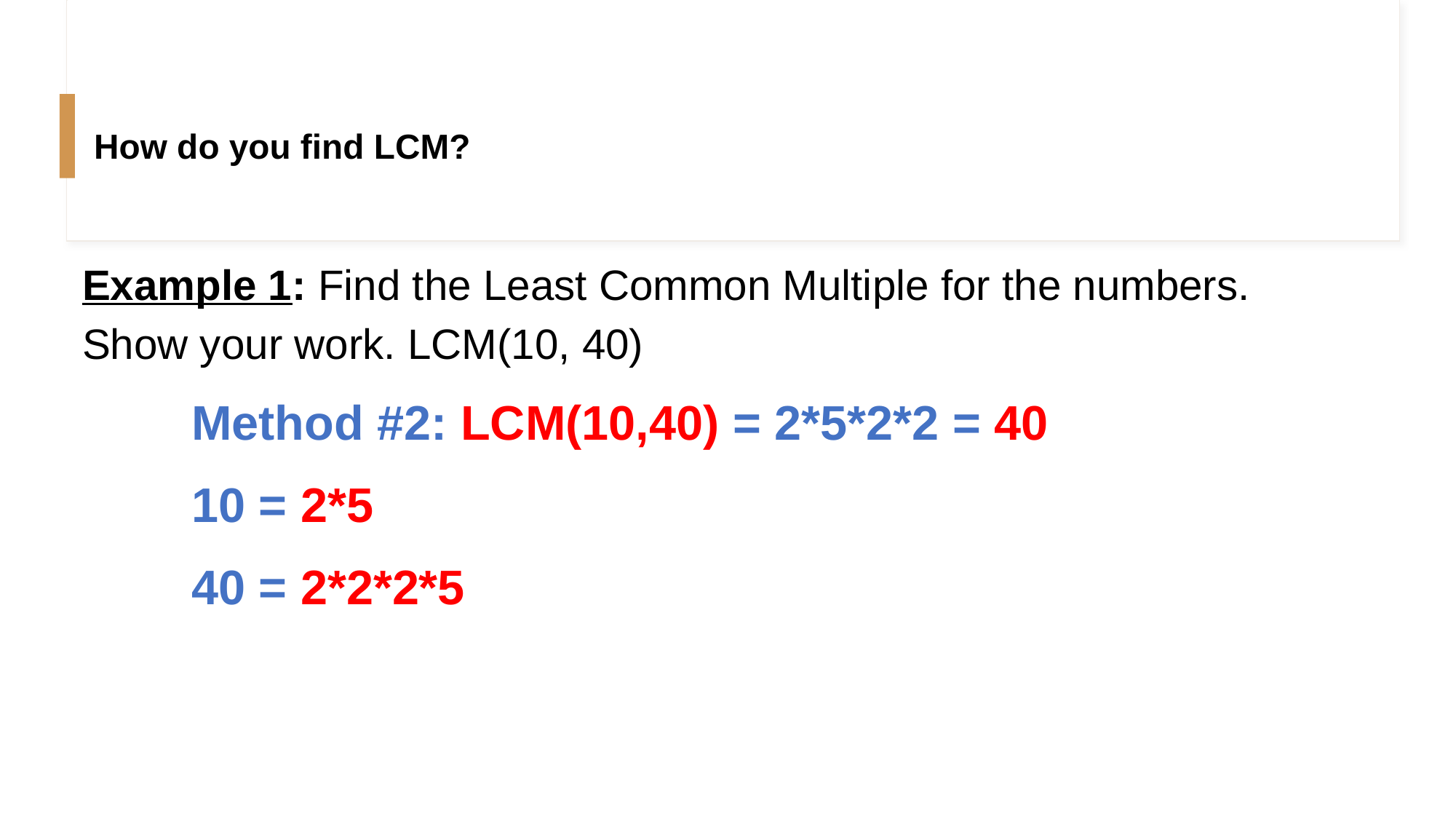

# How do you find LCM?
Example 1: Find the Least Common Multiple for the numbers. Show your work. LCM(10, 40)
	Method #2: LCM(10,40) = 2*5*2*2 = 40
	10 = 2*5
	40 = 2*2*2*5